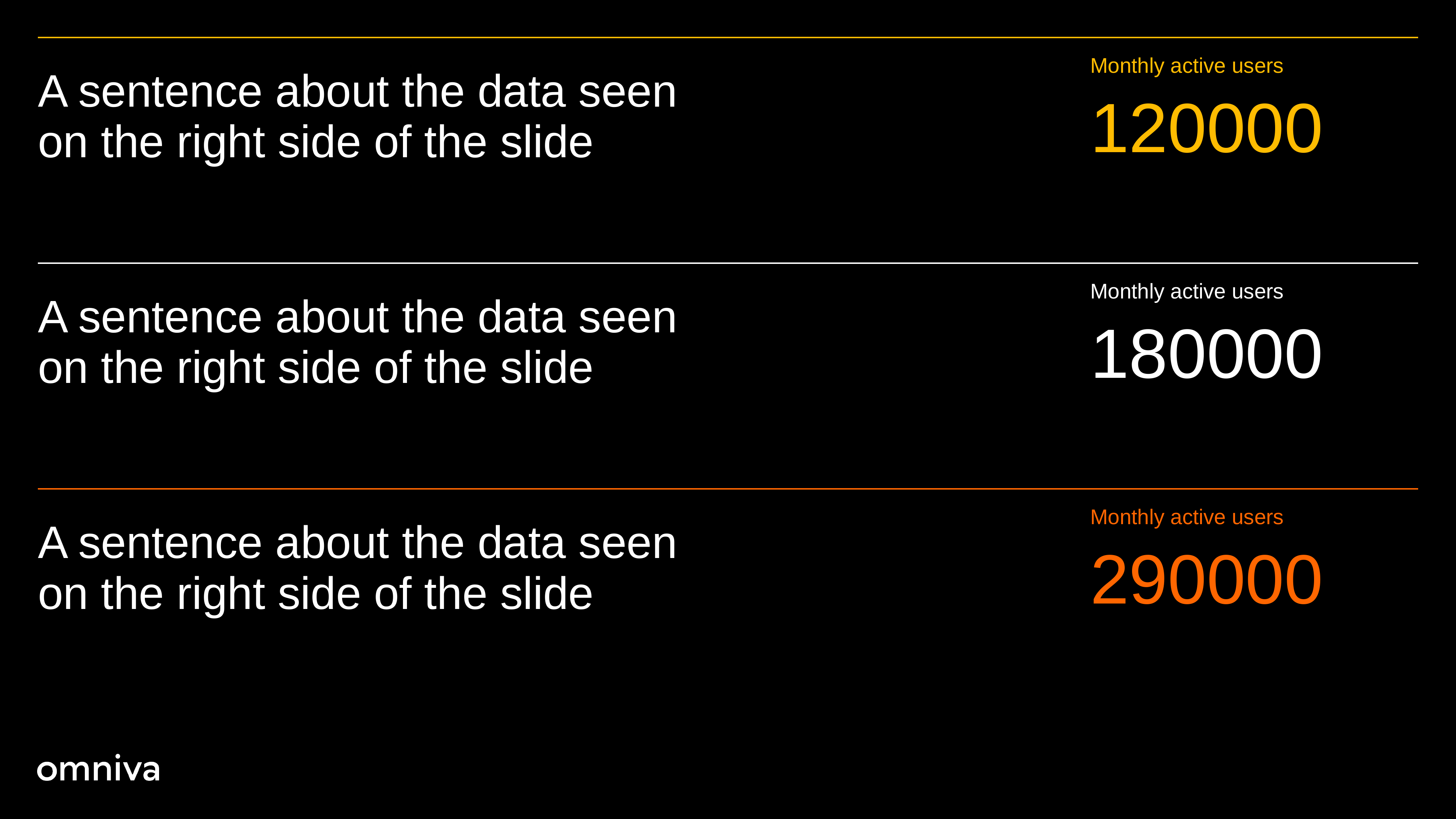

| A sentence about the data seen on the right side of the slide | Monthly active users |
| --- | --- |
|  | 120000 |
| A sentence about the data seen on the right side of the slide | Monthly active users |
|  | 180000 |
| A sentence about the data seen on the right side of the slide | Monthly active users |
|  | 290000 |